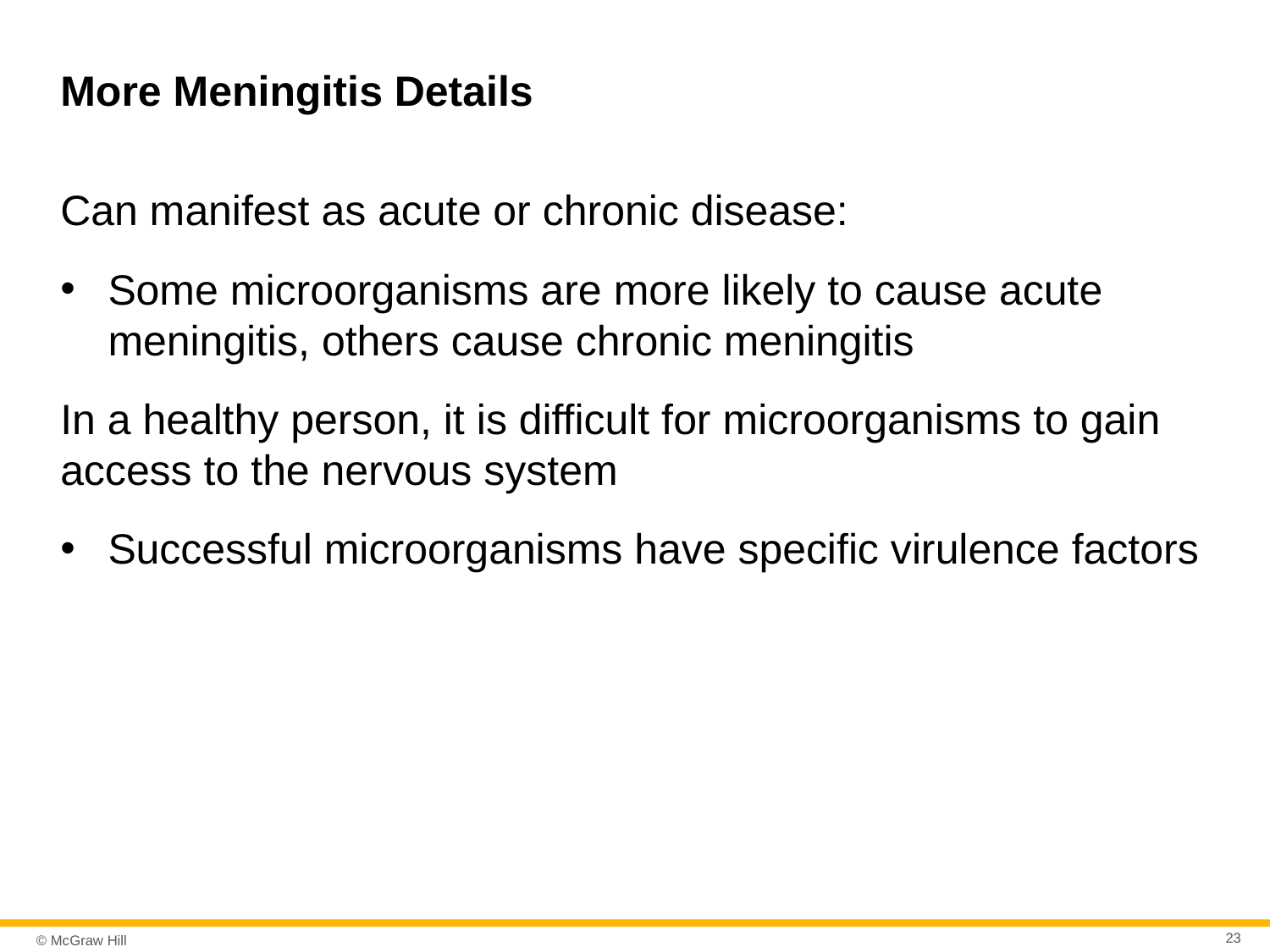

# More Meningitis Details
Can manifest as acute or chronic disease:
Some microorganisms are more likely to cause acute meningitis, others cause chronic meningitis
In a healthy person, it is difficult for microorganisms to gain access to the nervous system
Successful microorganisms have specific virulence factors